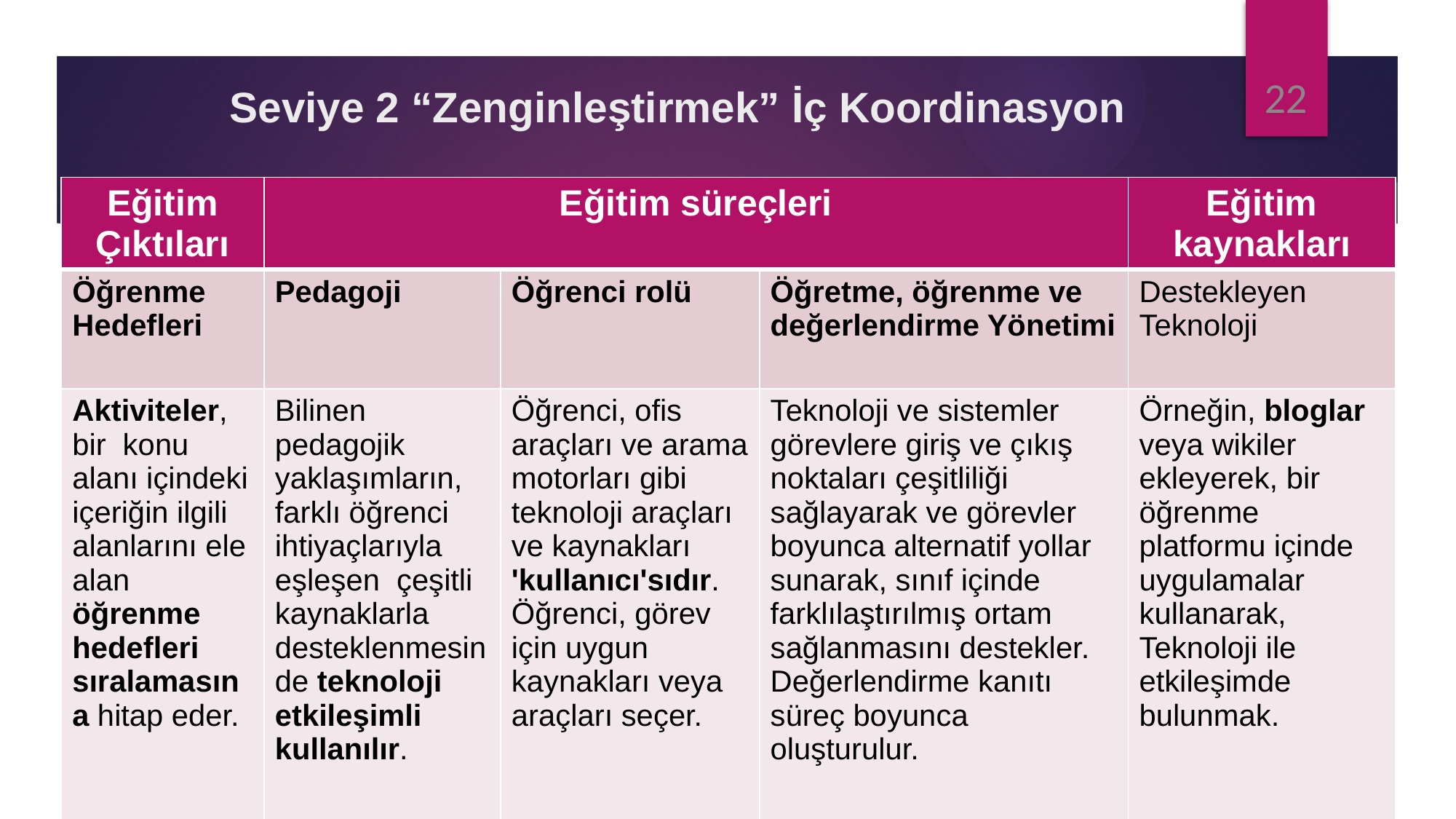

22
# Seviye 2 “Zenginleştirmek” İç Koordinasyon
| Eğitim Çıktıları | Eğitim süreçleri |  |  | Eğitim kaynakları |
| --- | --- | --- | --- | --- |
| Öğrenme Hedefleri | Pedagoji | Öğrenci rolü | Öğretme, öğrenme ve değerlendirme Yönetimi | Destekleyen Teknoloji |
| Aktiviteler, bir konu alanı içindeki içeriğin ilgili alanlarını ele alan öğrenme hedefleri sıralamasına hitap eder. | Bilinen pedagojik yaklaşımların, farklı öğrenci ihtiyaçlarıyla eşleşen çeşitli kaynaklarla desteklenmesinde teknoloji etkileşimli kullanılır. | Öğrenci, ofis araçları ve arama motorları gibi teknoloji araçları ve kaynakları 'kullanıcı'sıdır. Öğrenci, görev için uygun kaynakları veya araçları seçer. | Teknoloji ve sistemler görevlere giriş ve çıkış noktaları çeşitliliği sağlayarak ve görevler boyunca alternatif yollar sunarak, sınıf içinde farklılaştırılmış ortam sağlanmasını destekler. Değerlendirme kanıtı süreç boyunca oluşturulur. | Örneğin, bloglar veya wikiler ekleyerek, bir öğrenme platformu içinde uygulamalar kullanarak, Teknoloji ile etkileşimde bulunmak. |